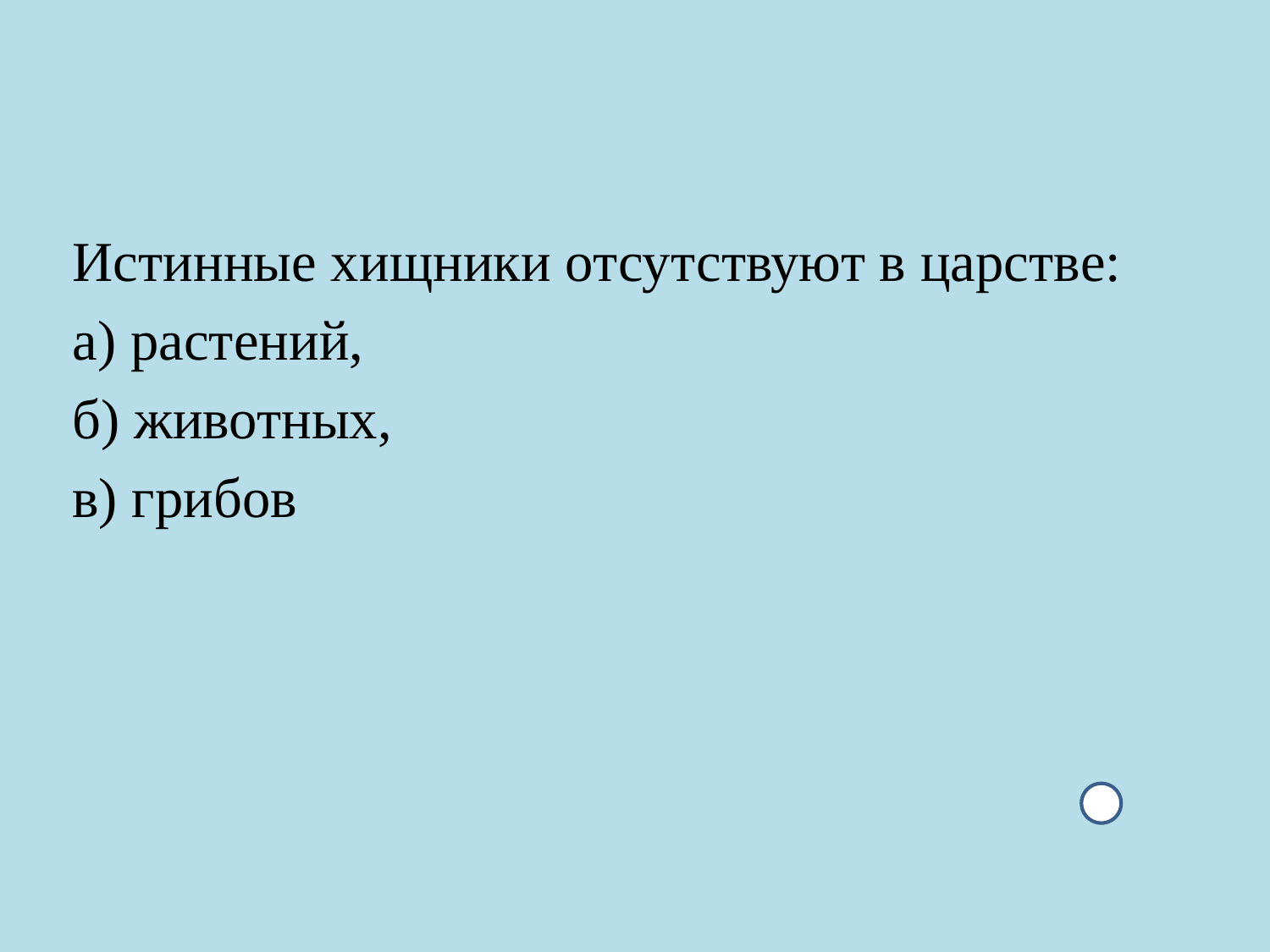

#
Истинные хищники отсутствуют в царстве:
а) растений,
б) животных,
в) грибов